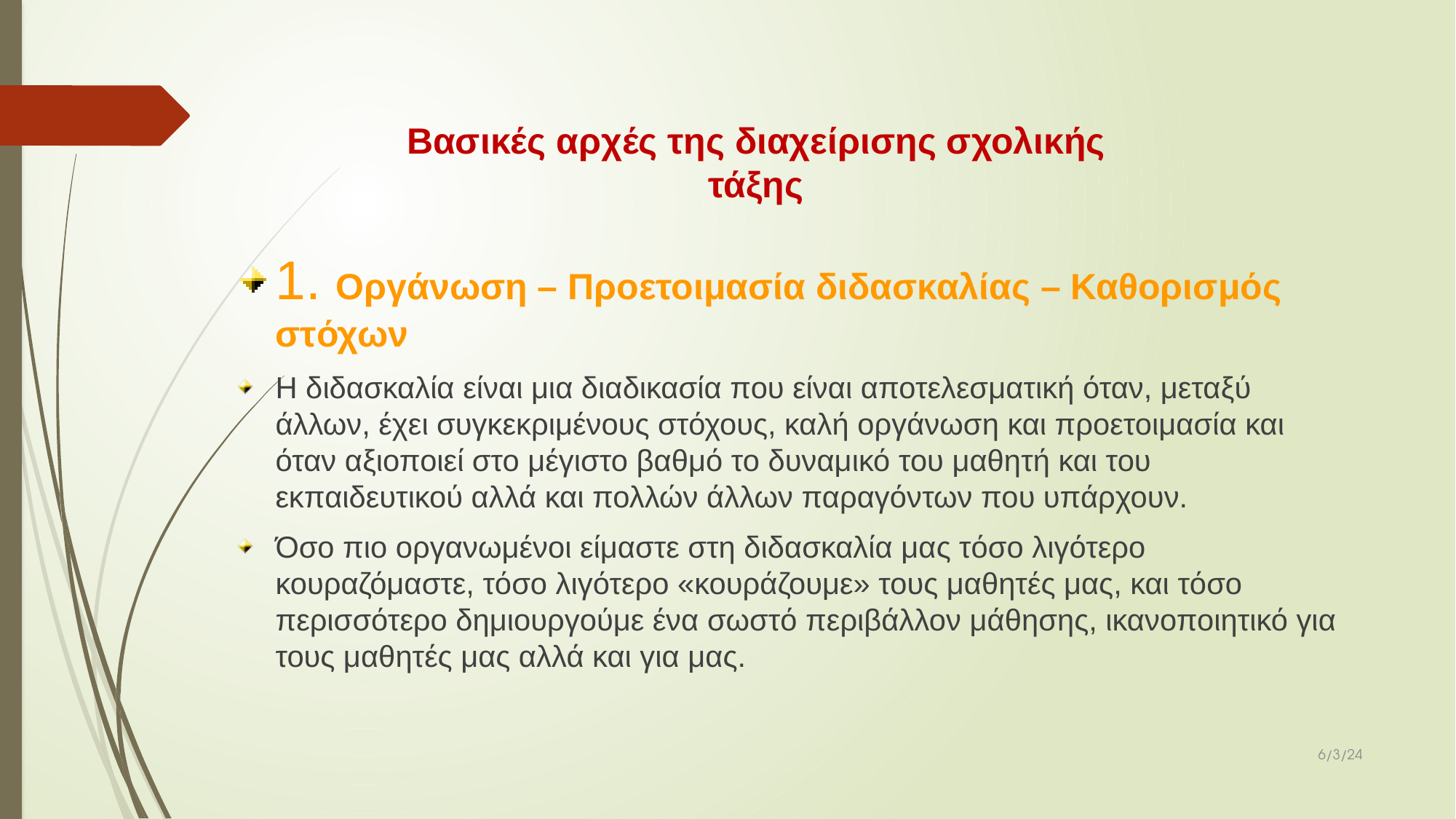

# Βασικές αρχές της διαχείρισης σχολικής τάξης
1. Οργάνωση – Προετοιμασία διδασκαλίας – Καθορισμός στόχων
Η διδασκαλία είναι μια διαδικασία που είναι αποτελεσματική όταν, μεταξύ άλλων, έχει συγκεκριμένους στόχους, καλή οργάνωση και προετοιμασία και όταν αξιοποιεί στο μέγιστο βαθμό το δυναμικό του μαθητή και του εκπαιδευτικού αλλά και πολλών άλλων παραγόντων που υπάρχουν.
Όσο πιο οργανωμένοι είμαστε στη διδασκαλία μας τόσο λιγότερο κουραζόμαστε, τόσο λιγότερο «κουράζουμε» τους μαθητές μας, και τόσο περισσότερο δημιουργούμε ένα σωστό περιβάλλον μάθησης, ικανοποιητικό για τους μαθητές μας αλλά και για μας.

6/3/24